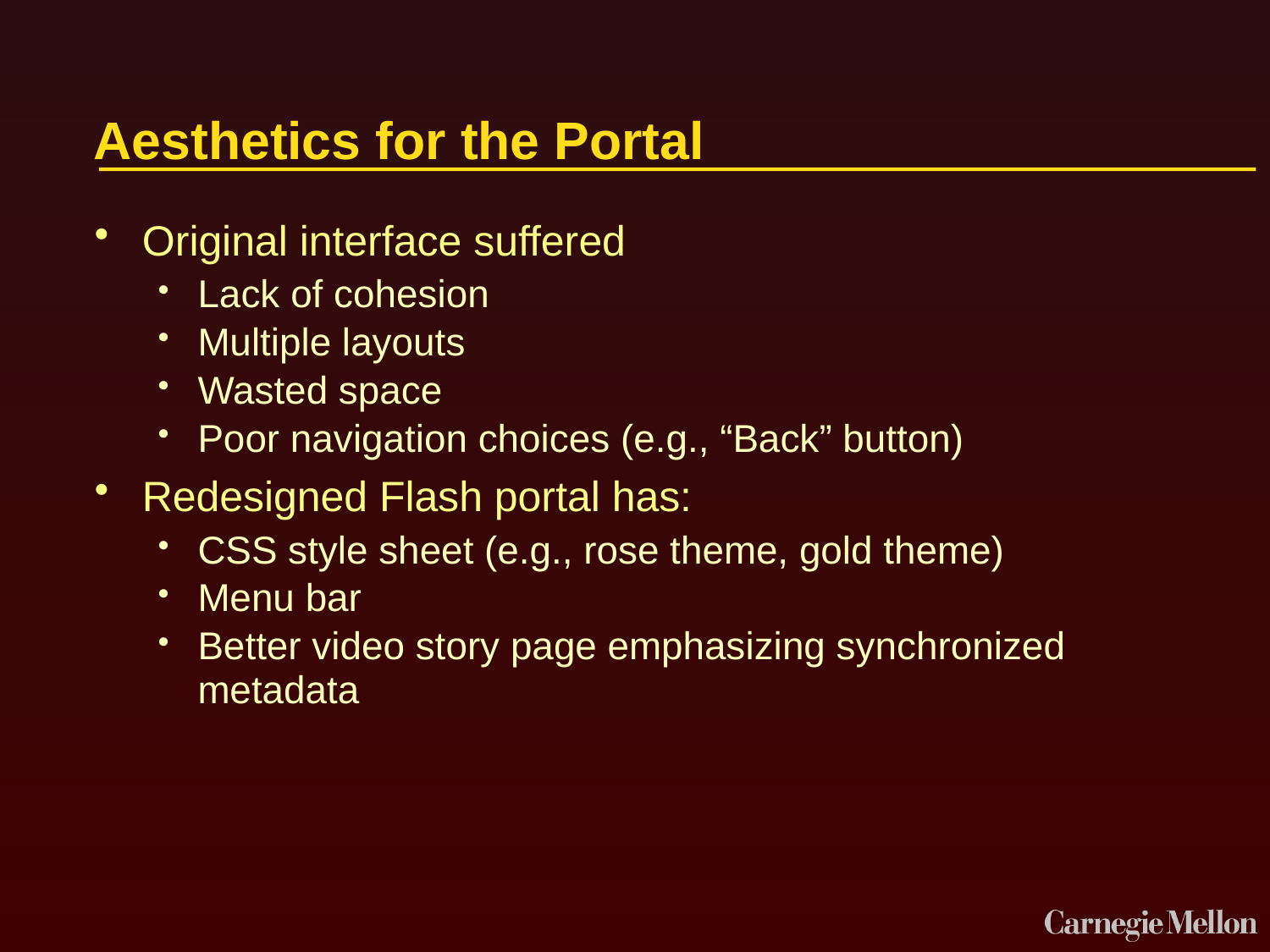

# Aesthetics for the Portal
Original interface suffered
Lack of cohesion
Multiple layouts
Wasted space
Poor navigation choices (e.g., “Back” button)
Redesigned Flash portal has:
CSS style sheet (e.g., rose theme, gold theme)
Menu bar
Better video story page emphasizing synchronized metadata